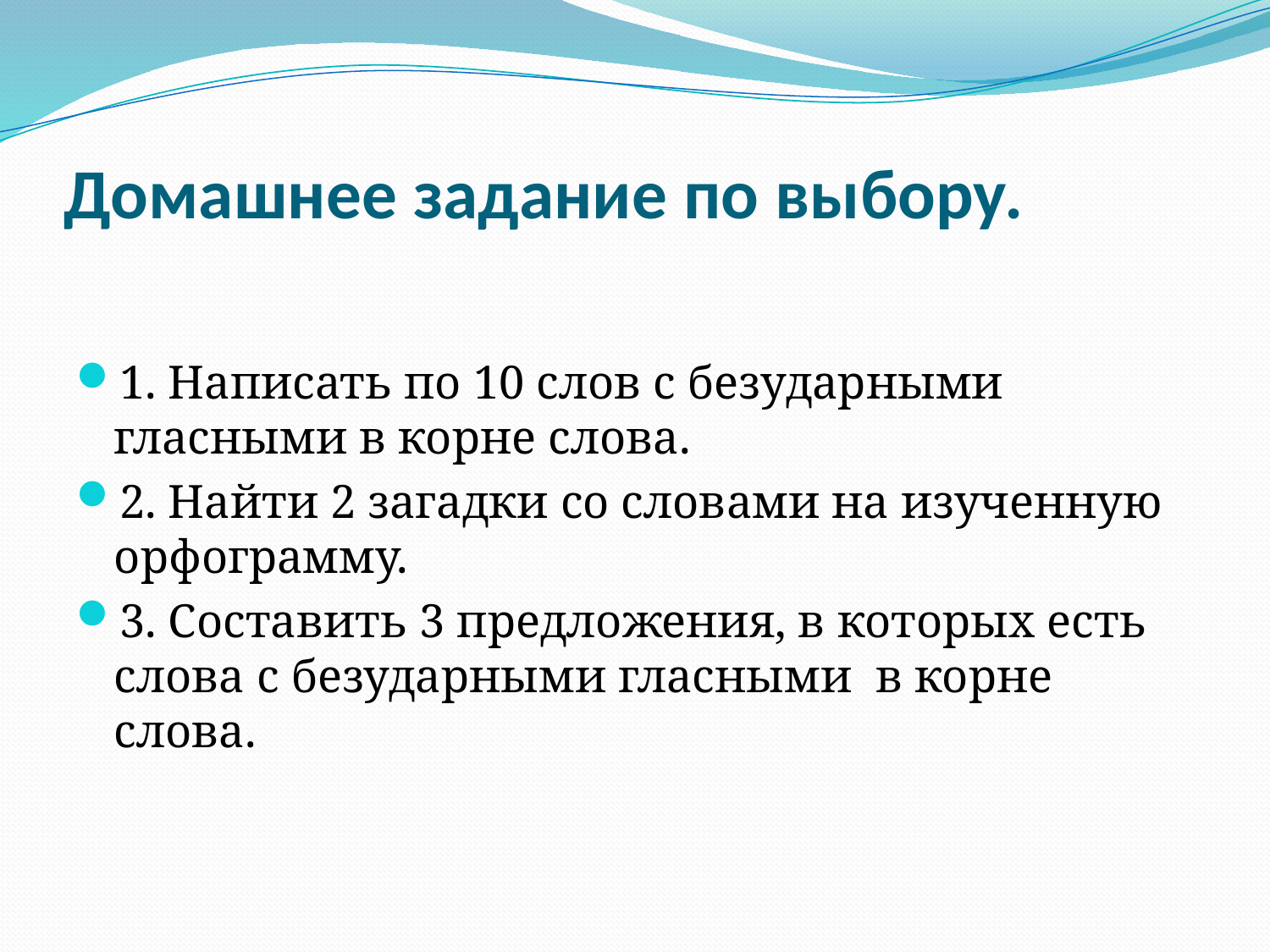

# Домашнее задание по выбору.
1. Написать по 10 слов с безударными гласными в корне слова.
2. Найти 2 загадки со словами на изученную орфограмму.
3. Составить 3 предложения, в которых есть слова с безударными гласными  в корне слова.